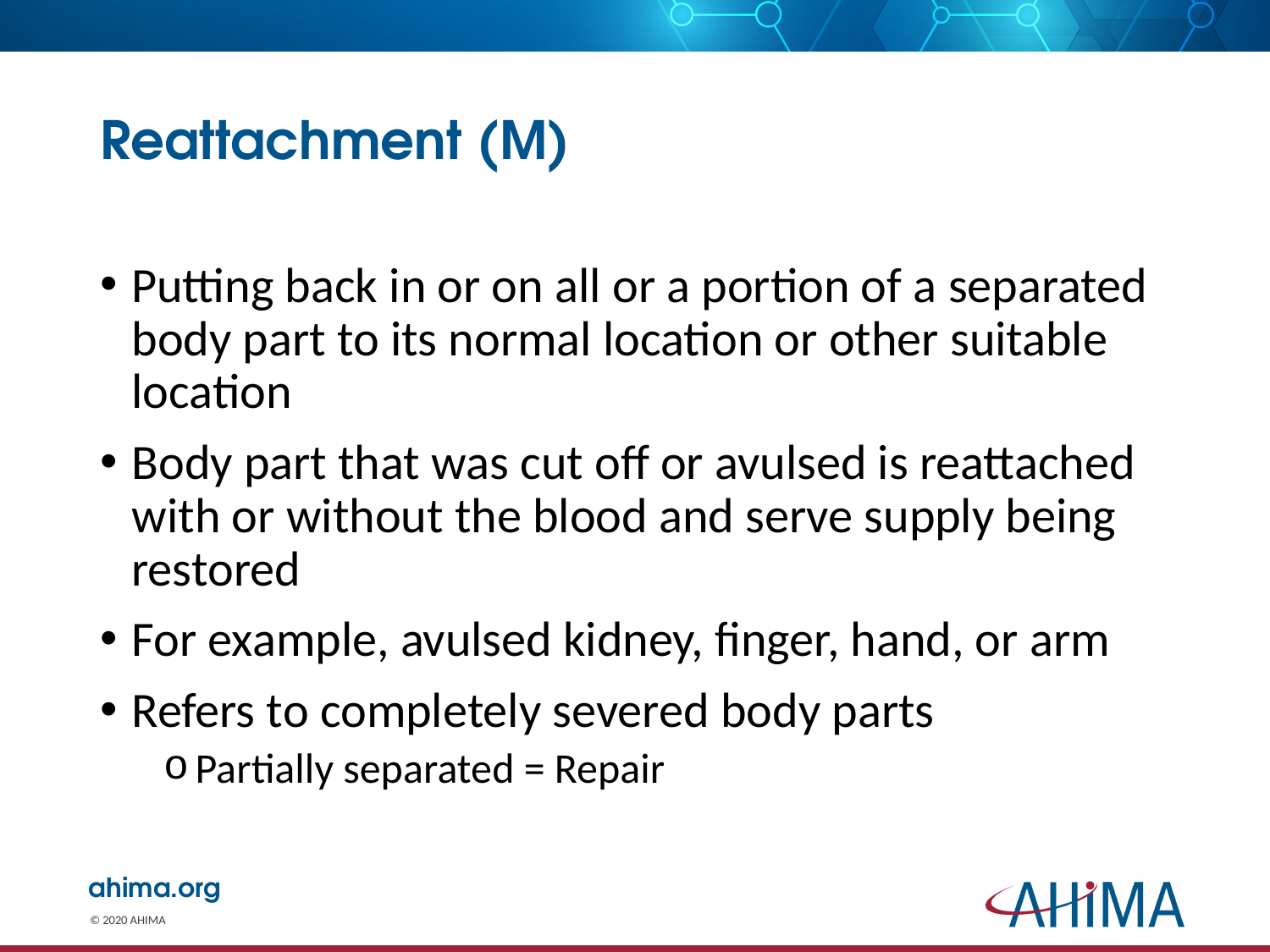

# Reattachment (M)
Putting back in or on all or a portion of a separated body part to its normal location or other suitable location
Body part that was cut off or avulsed is reattached with or without the blood and serve supply being restored
For example, avulsed kidney, finger, hand, or arm
Refers to completely severed body parts
Partially separated = Repair